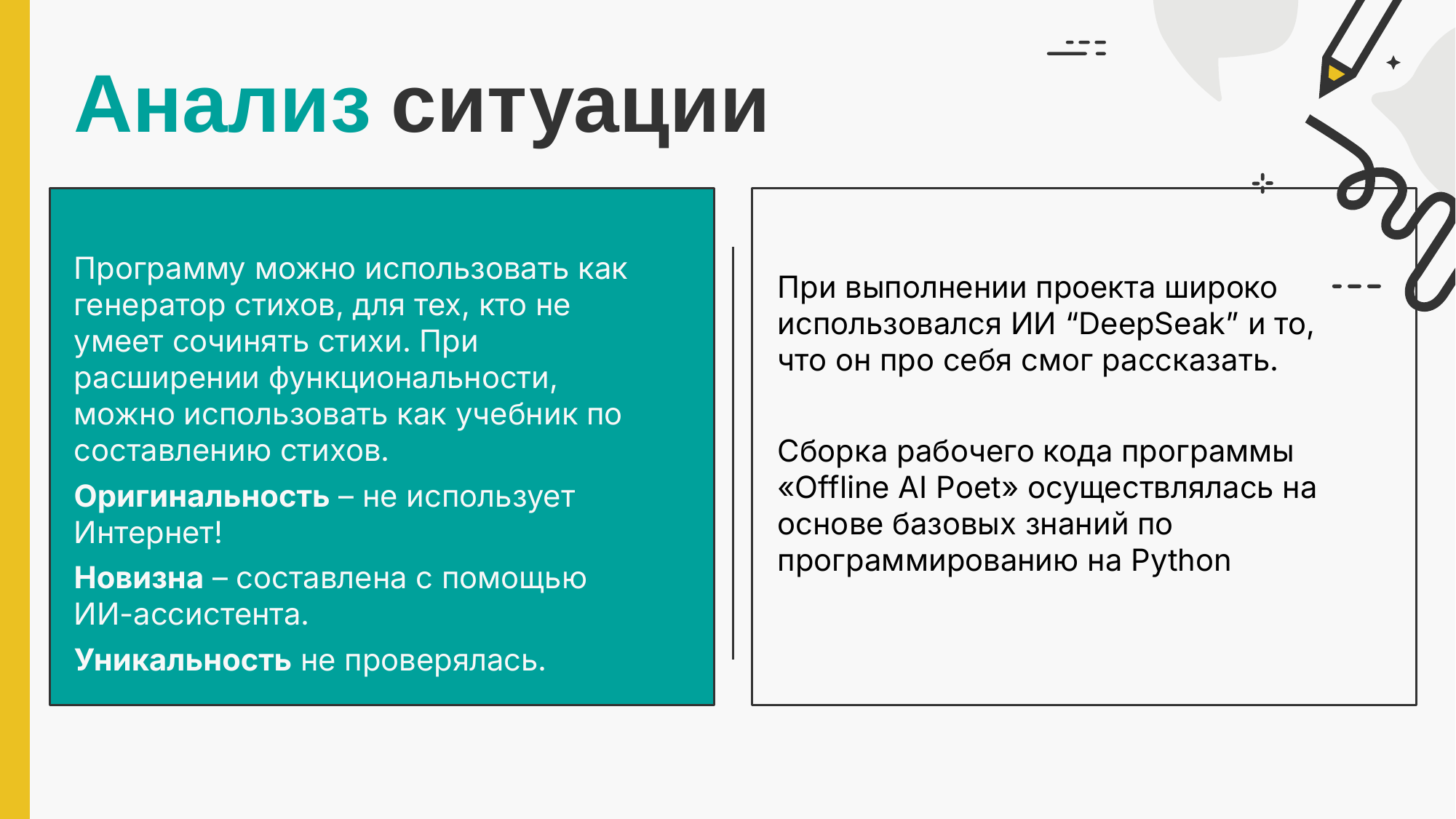

Анализ ситуации

Программу можно использовать как генератор стихов, для тех, кто не умеет сочинять стихи. При расширении функциональности, можно использовать как учебник по составлению стихов.
Оригинальность – не использует Интернет!
Новизна – составлена с помощью ИИ-ассистента.
Уникальность не проверялась.
При выполнении проекта широко использовался ИИ “DeepSeak” и то, что он про себя смог рассказать.

Сборка рабочего кода программы «Offline AI Poet» осуществлялась на основе базовых знаний по программированию на Python